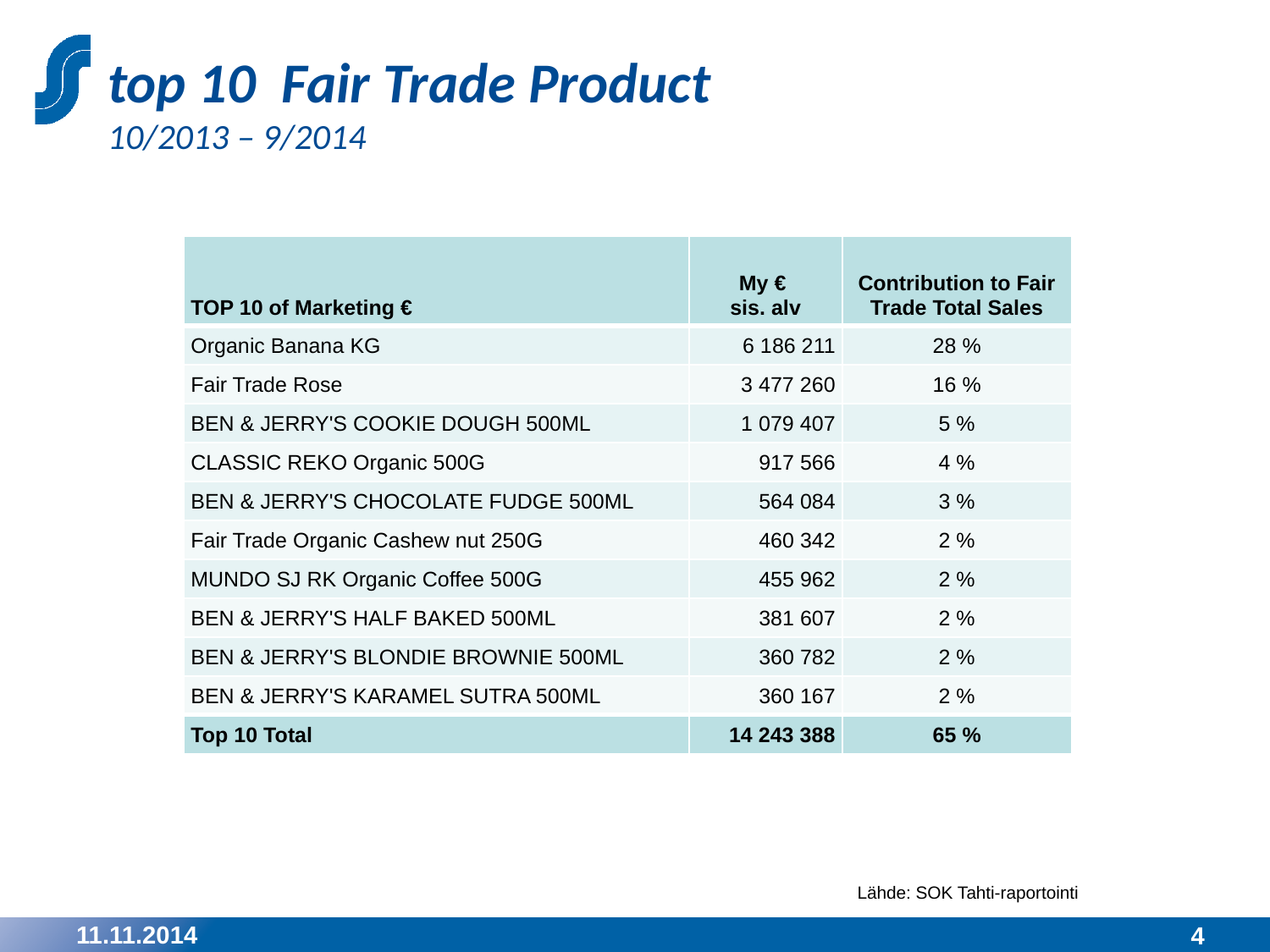

# top 10  Fair Trade Product 10/2013 – 9/2014
| TOP 10 of Marketing € | My € sis. alv | Contribution to Fair Trade Total Sales |
| --- | --- | --- |
| Organic Banana KG | 6 186 211 | 28 % |
| Fair Trade Rose | 3 477 260 | 16 % |
| BEN & JERRY'S COOKIE DOUGH 500ML | 1 079 407 | 5 % |
| CLASSIC REKO Organic 500G | 917 566 | 4 % |
| BEN & JERRY'S CHOCOLATE FUDGE 500ML | 564 084 | 3 % |
| Fair Trade Organic Cashew nut 250G | 460 342 | 2 % |
| MUNDO SJ RK Organic Coffee 500G | 455 962 | 2 % |
| BEN & JERRY'S HALF BAKED 500ML | 381 607 | 2 % |
| BEN & JERRY'S BLONDIE BROWNIE 500ML | 360 782 | 2 % |
| BEN & JERRY'S KARAMEL SUTRA 500ML | 360 167 | 2 % |
| Top 10 Total | 14 243 388 | 65 % |
Lähde: SOK Tahti-raportointi
11.11.2014